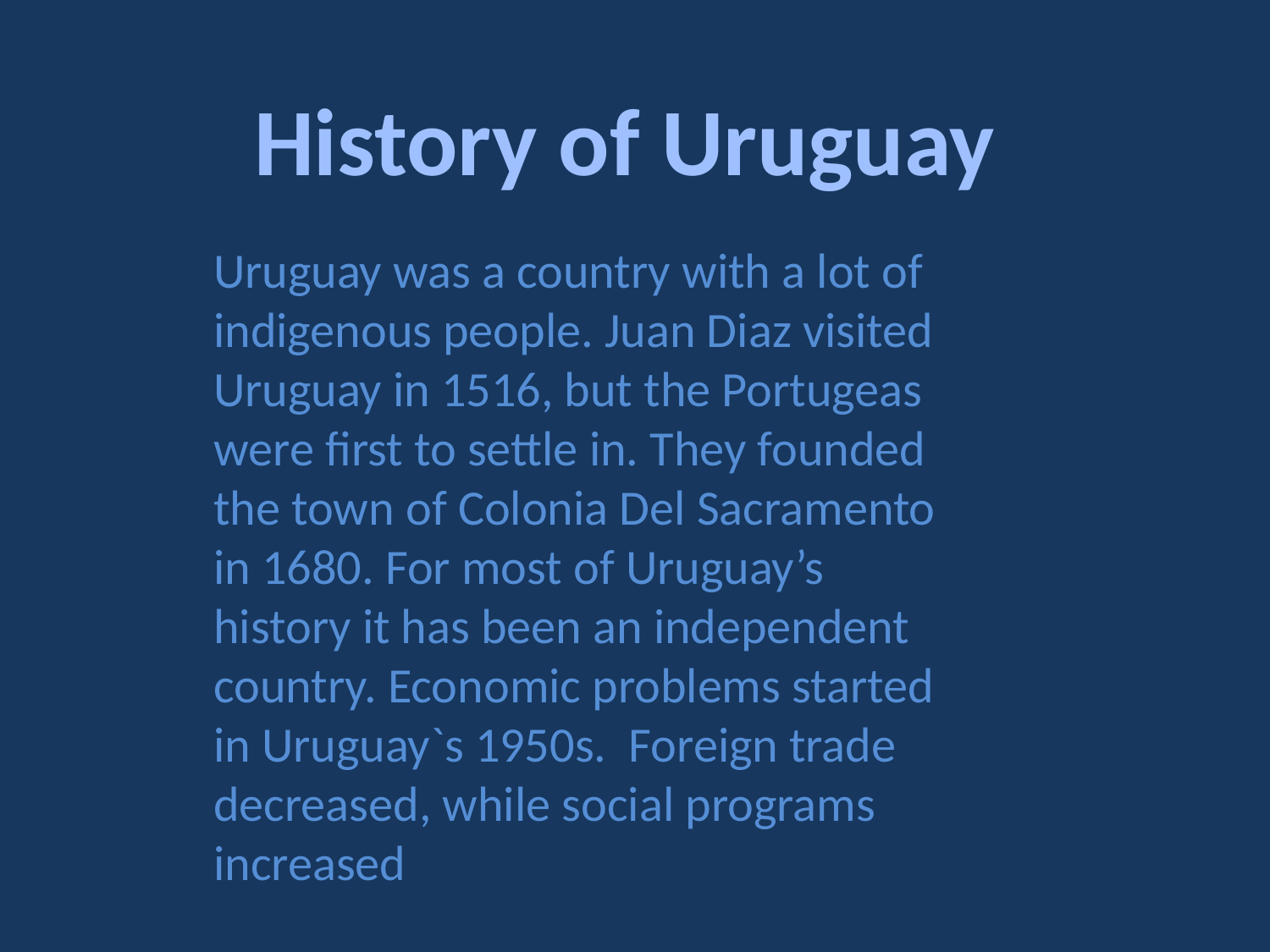

History of Uruguay
Uruguay was a country with a lot of indigenous people. Juan Diaz visited Uruguay in 1516, but the Portugeas were first to settle in. They founded the town of Colonia Del Sacramento in 1680. For most of Uruguay’s history it has been an independent country. Economic problems started in Uruguay`s 1950s.  Foreign trade decreased, while social programs increased